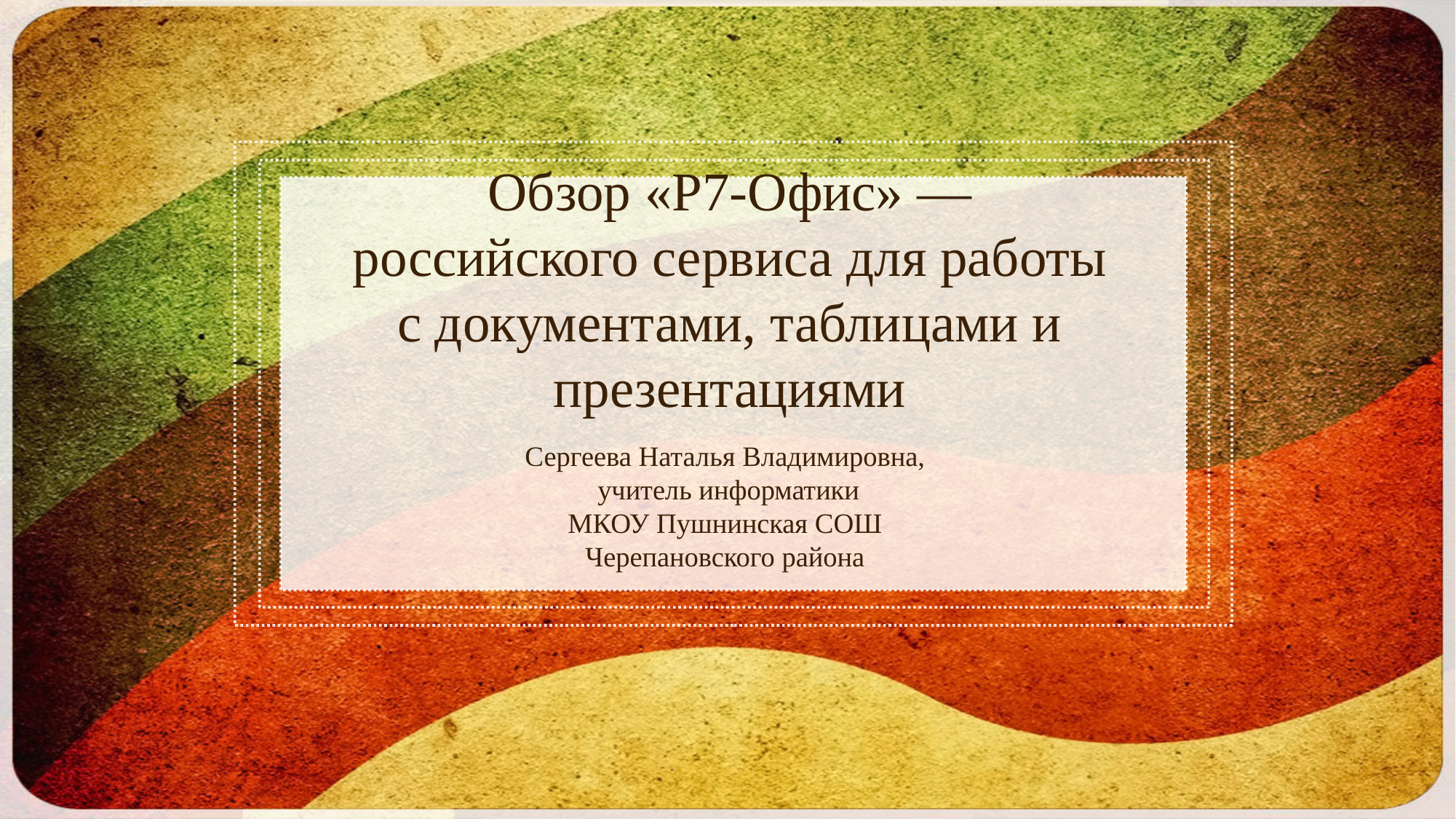

# Обзор «Р7-Офис»‎ — российского сервиса для работы с документами, таблицами и презентациями
Сергеева Наталья Владимировна,
 учитель информатики
МКОУ Пушнинская СОШ
Черепановского района